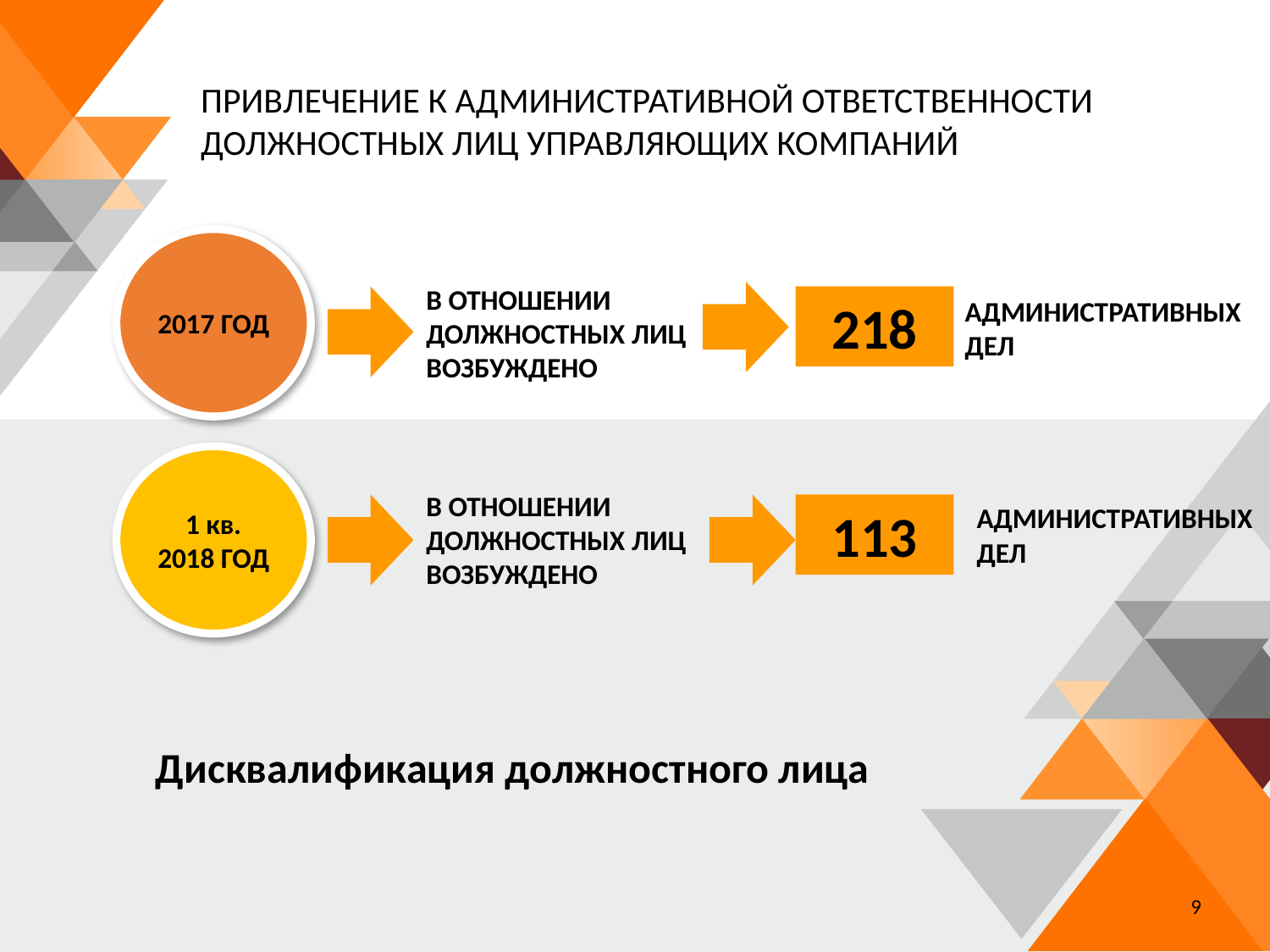

ПРИВЛЕЧЕНИЕ К АДМИНИСТРАТИВНОЙ ОТВЕТСТВЕННОСТИ ДОЛЖНОСТНЫХ ЛИЦ УПРАВЛЯЮЩИХ КОМПАНИЙ
2017 ГОД
В ОТНОШЕНИИ ДОЛЖНОСТНЫХ ЛИЦ ВОЗБУЖДЕНО

218
АДМИНИСТРАТИВНЫХ ДЕЛ
1 кв. 2018 ГОД
В ОТНОШЕНИИ ДОЛЖНОСТНЫХ ЛИЦ ВОЗБУЖДЕНО
АДМИНИСТРАТИВНЫХ ДЕЛ

113

Дисквалификация должностного лица
9